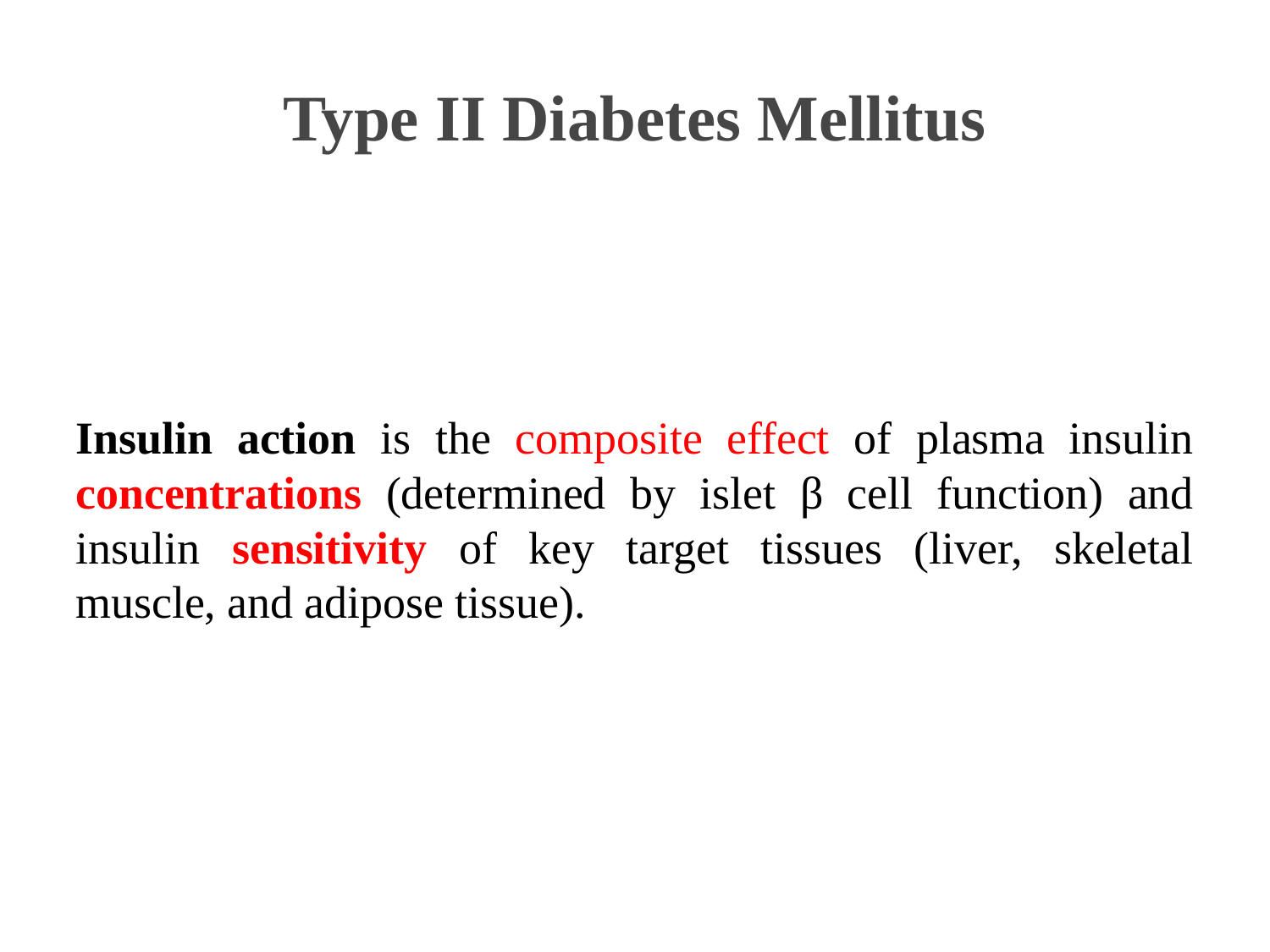

# Type II Diabetes Mellitus

Insulin action is the composite effect of plasma insulin concentrations (determined by islet β cell function) and insulin sensitivity of key target tissues (liver, skeletal muscle, and adipose tissue).